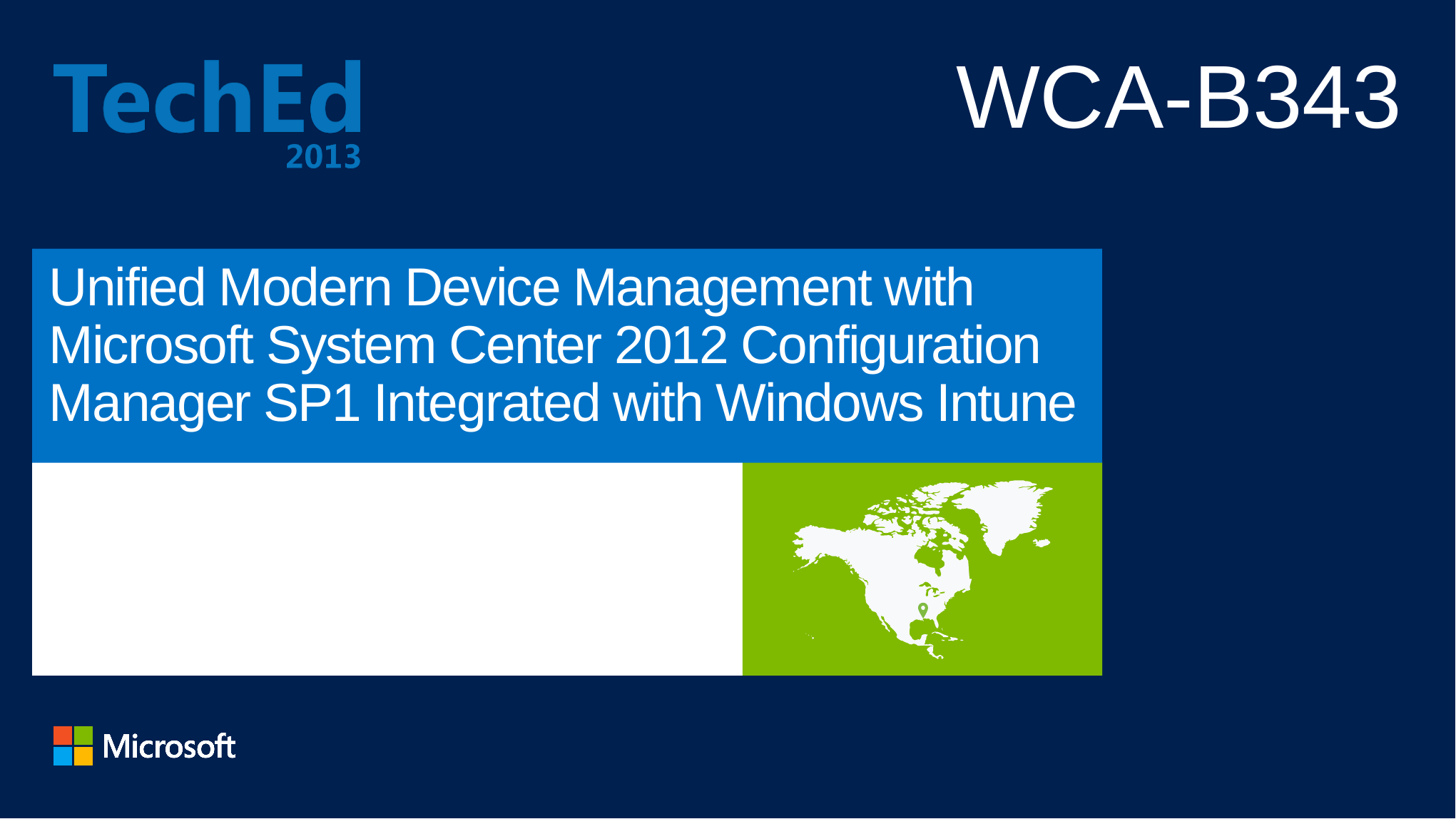

WCA-B343
# Unified Modern Device Management with Microsoft System Center 2012 Configuration Manager SP1 Integrated with Windows Intune
Martin Booth
Craig Morris